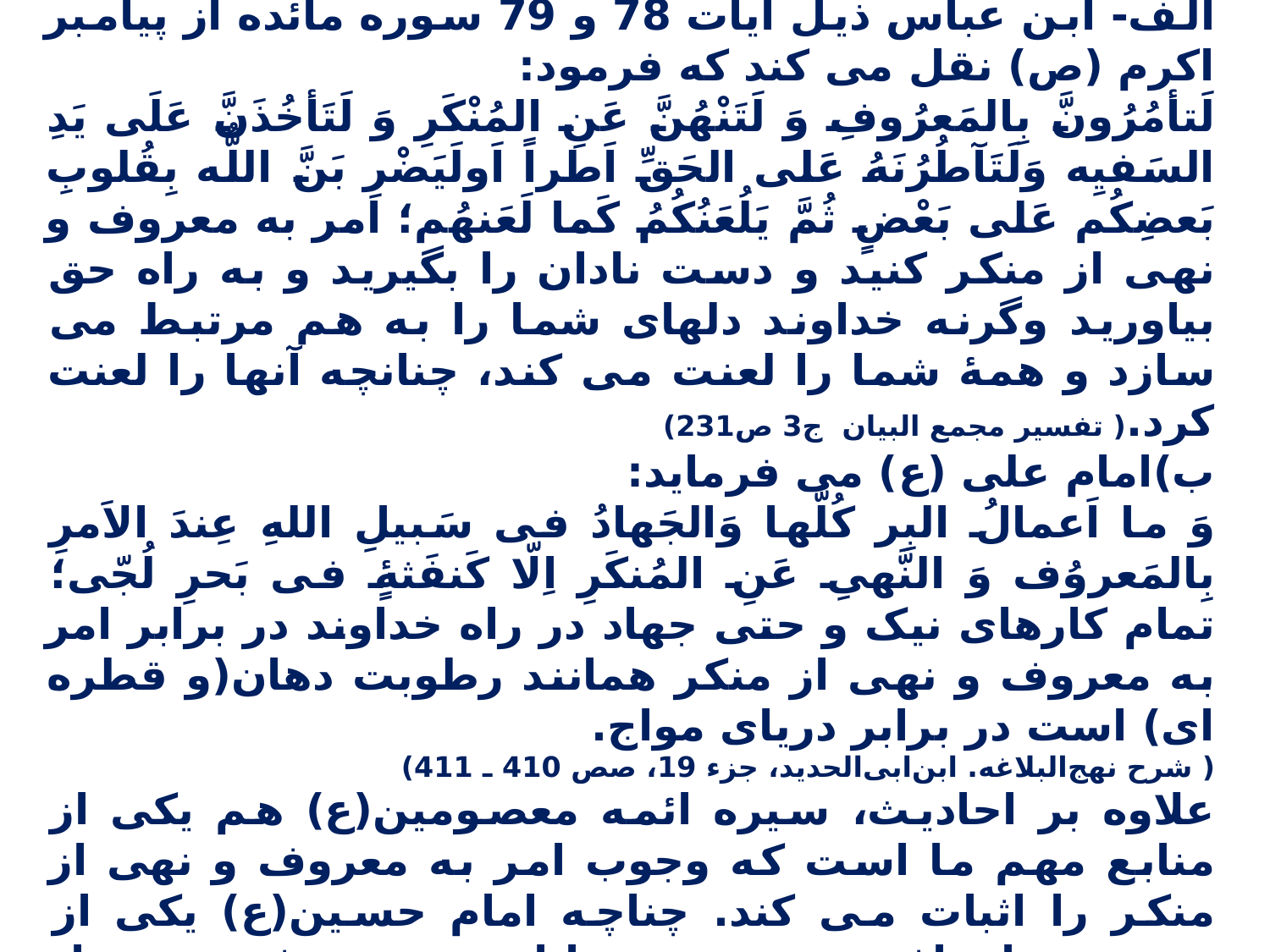

2- 2: روایات
الف- ابن عباس ذیل آیات 78 و 79 سوره مائده از پیامبر اکرم (ص) نقل می کند که فرمود:
لَتأمُرُونَّ بِالمَعرُوفِ وَ لَتَنْهُنَّ عَنِ المُنْکَرِ وَ لَتَأخُذَنَّ عَلَی یَدِ السَفیِه وَلَتَآطُرُنَهُ عَلی الحَقِّ اَطراً اَولَیَضْرِ بَنَّ اللُّه بِقُلوبِ بَعضِکُم عَلی بَعْضٍ ثُمَّ یَلُعَنُکُمُ کَما لَعَنهُم؛ امر به معروف و نهی از منکر کنید و دست نادان را بگیرید و به راه حق بیاورید وگرنه خداوند دلهای شما را به هم مرتبط می سازد و همۀ شما را لعنت می کند، چنانچه آنها را لعنت کرد.( تفسیر مجمع البیان  ج3 ص231)
ب)امام علی (ع) می فرماید:
وَ ما اَعمالُ البِر کُلُّها وَالجَهادُ فی سَبیلِ اللهِ عِندَ الاَمرِ بِالمَعروُف وَ النَّهیِ عَنِ المُنکَرِ اِلّا کَنفَثۀٍ فی بَحرِ لُجّی؛ تمام کارهای نیک و حتی جهاد در راه خداوند در برابر امر به معروف و نهی از منکر همانند رطوبت دهان(و قطره ای) است در برابر دریای مواج.
( شرح نهج‌البلاغه. ابن‌ابی‌الحدید، جزء 19، صص 410 ـ 411)
علاوه بر احادیث، سیره ائمه معصومین(ع) هم یکی از منابع مهم ما است که وجوب امر به معروف و نهی از منکر را اثبات می کند. چناچه امام حسین(ع) یکی از مهمترین اهداف نهضت خود  را امر به معروف و نهی از منکر معرفی می کند.